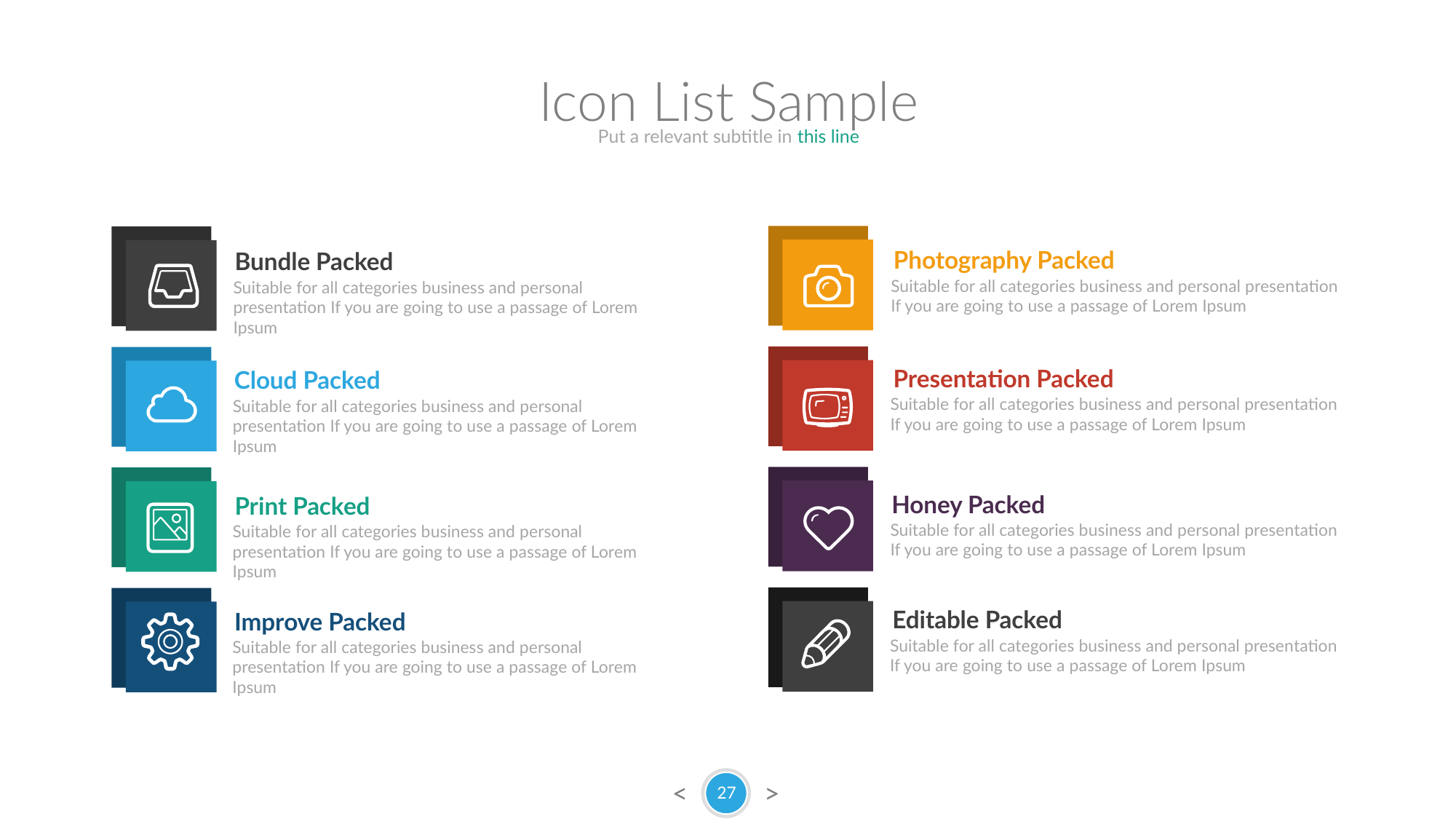

Icon List Sample
Put a relevant subtitle in this line

Photography Packed
Bundle Packed

Suitable for all categories business and personal presentation If you are going to use a passage of Lorem Ipsum
Suitable for all categories business and personal presentation If you are going to use a passage of Lorem Ipsum

Presentation Packed
Cloud Packed

Suitable for all categories business and personal presentation If you are going to use a passage of Lorem Ipsum
Suitable for all categories business and personal presentation If you are going to use a passage of Lorem Ipsum

Honey Packed
Print Packed

Suitable for all categories business and personal presentation If you are going to use a passage of Lorem Ipsum
Suitable for all categories business and personal presentation If you are going to use a passage of Lorem Ipsum

Editable Packed
Improve Packed

Suitable for all categories business and personal presentation If you are going to use a passage of Lorem Ipsum
Suitable for all categories business and personal presentation If you are going to use a passage of Lorem Ipsum
27